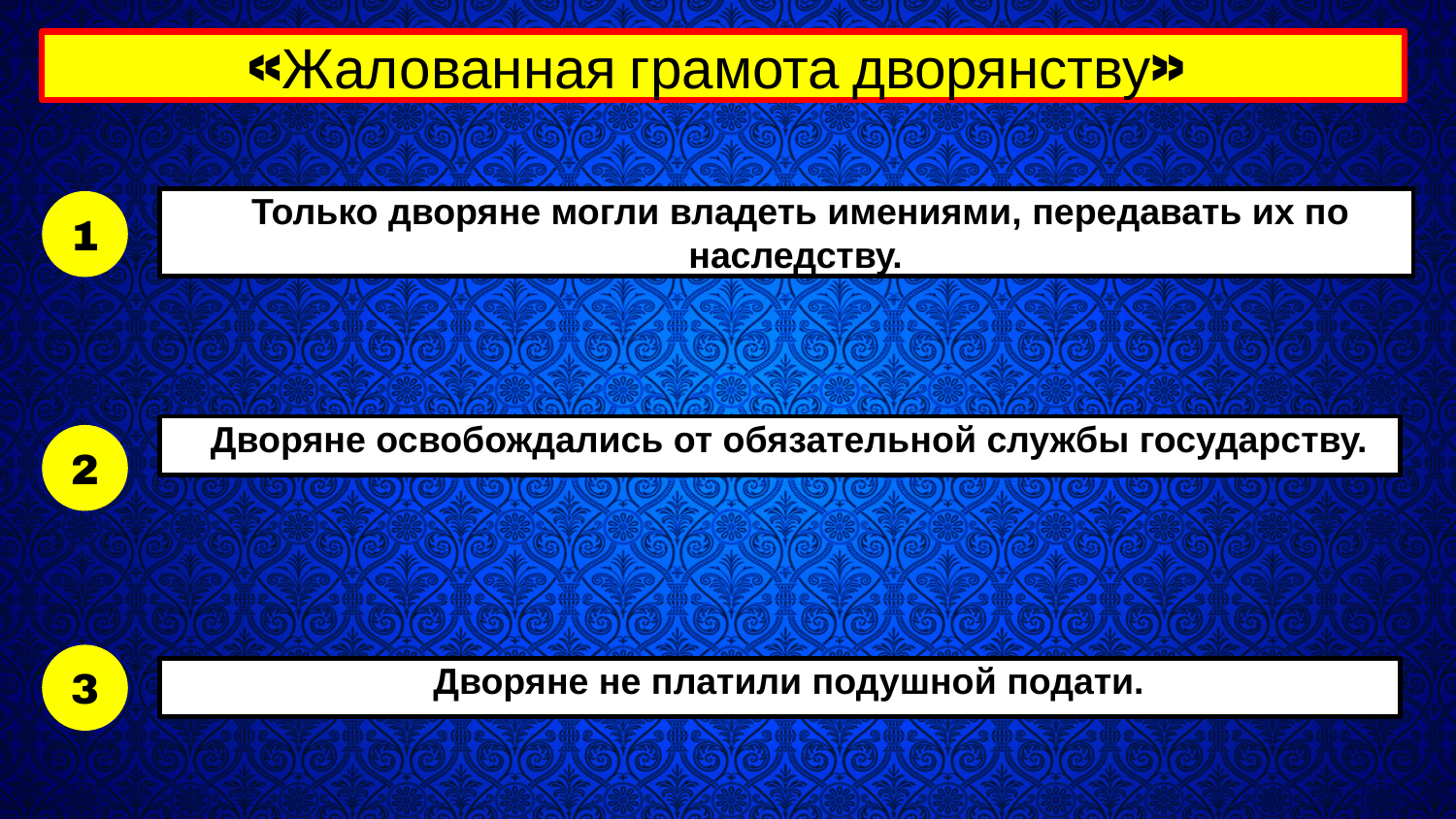

«Жалованная грамота дворянству»
Только дворяне могли владеть имениями, передавать их по наследству.
1
Дворяне освобождались от обязатель­ной службы государству.

2
3
Дворяне не платили подушной подати.